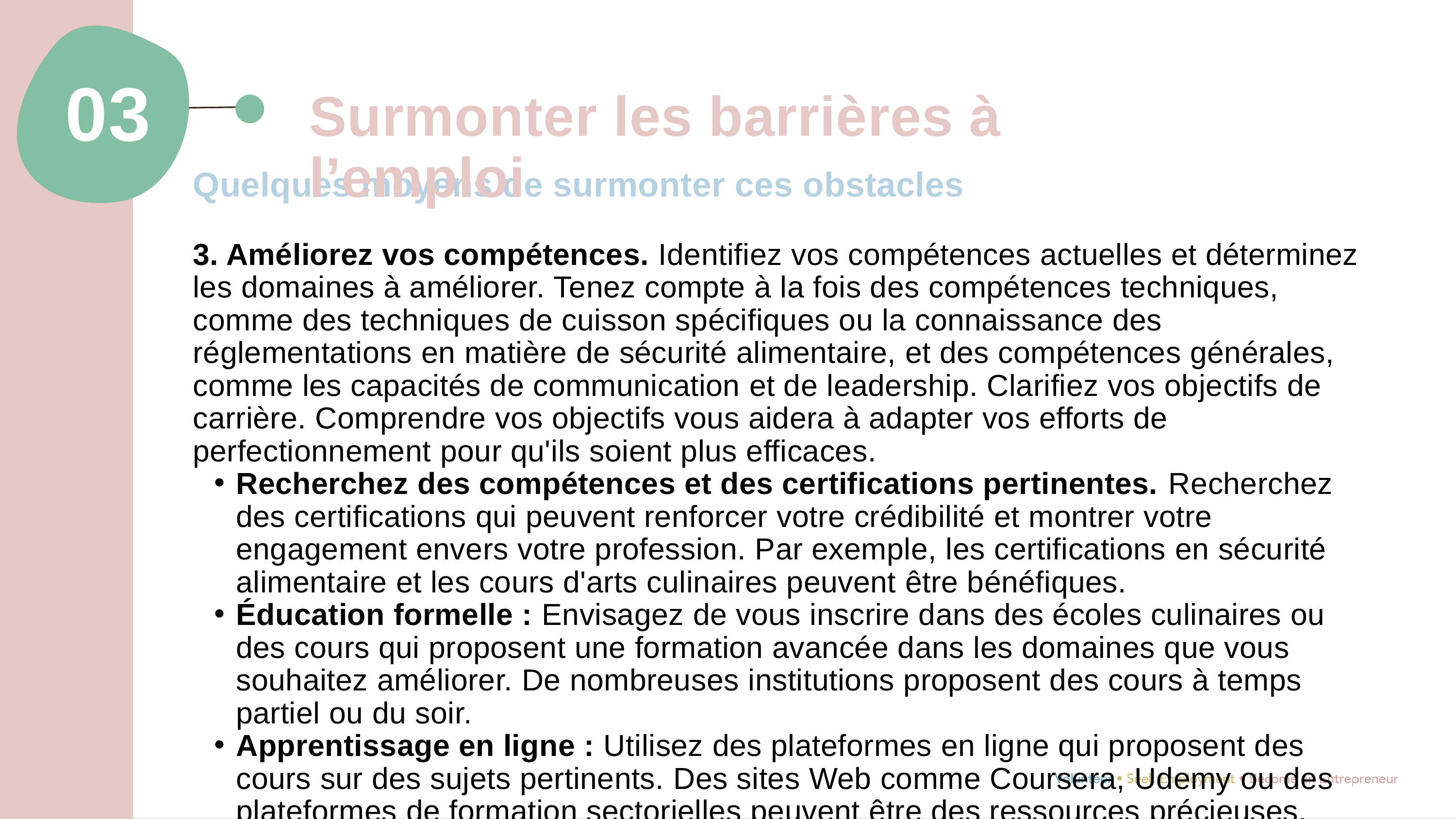

03
Surmonter les barrières à l’emploi

Quelques moyens de surmonter ces obstacles

3. Améliorez vos compétences. Identifiez vos compétences actuelles et déterminez les domaines à améliorer. Tenez compte à la fois des compétences techniques, comme des techniques de cuisson spécifiques ou la connaissance des réglementations en matière de sécurité alimentaire, et des compétences générales, comme les capacités de communication et de leadership. Clarifiez vos objectifs de carrière. Comprendre vos objectifs vous aidera à adapter vos efforts de perfectionnement pour qu'ils soient plus efficaces.
Recherchez des compétences et des certifications pertinentes. Recherchez des certifications qui peuvent renforcer votre crédibilité et montrer votre engagement envers votre profession. Par exemple, les certifications en sécurité alimentaire et les cours d'arts culinaires peuvent être bénéfiques.
Éducation formelle : Envisagez de vous inscrire dans des écoles culinaires ou des cours qui proposent une formation avancée dans les domaines que vous souhaitez améliorer. De nombreuses institutions proposent des cours à temps partiel ou du soir.
Apprentissage en ligne : Utilisez des plateformes en ligne qui proposent des cours sur des sujets pertinents. Des sites Web comme Coursera, Udemy ou des plateformes de formation sectorielles peuvent être des ressources précieuses.